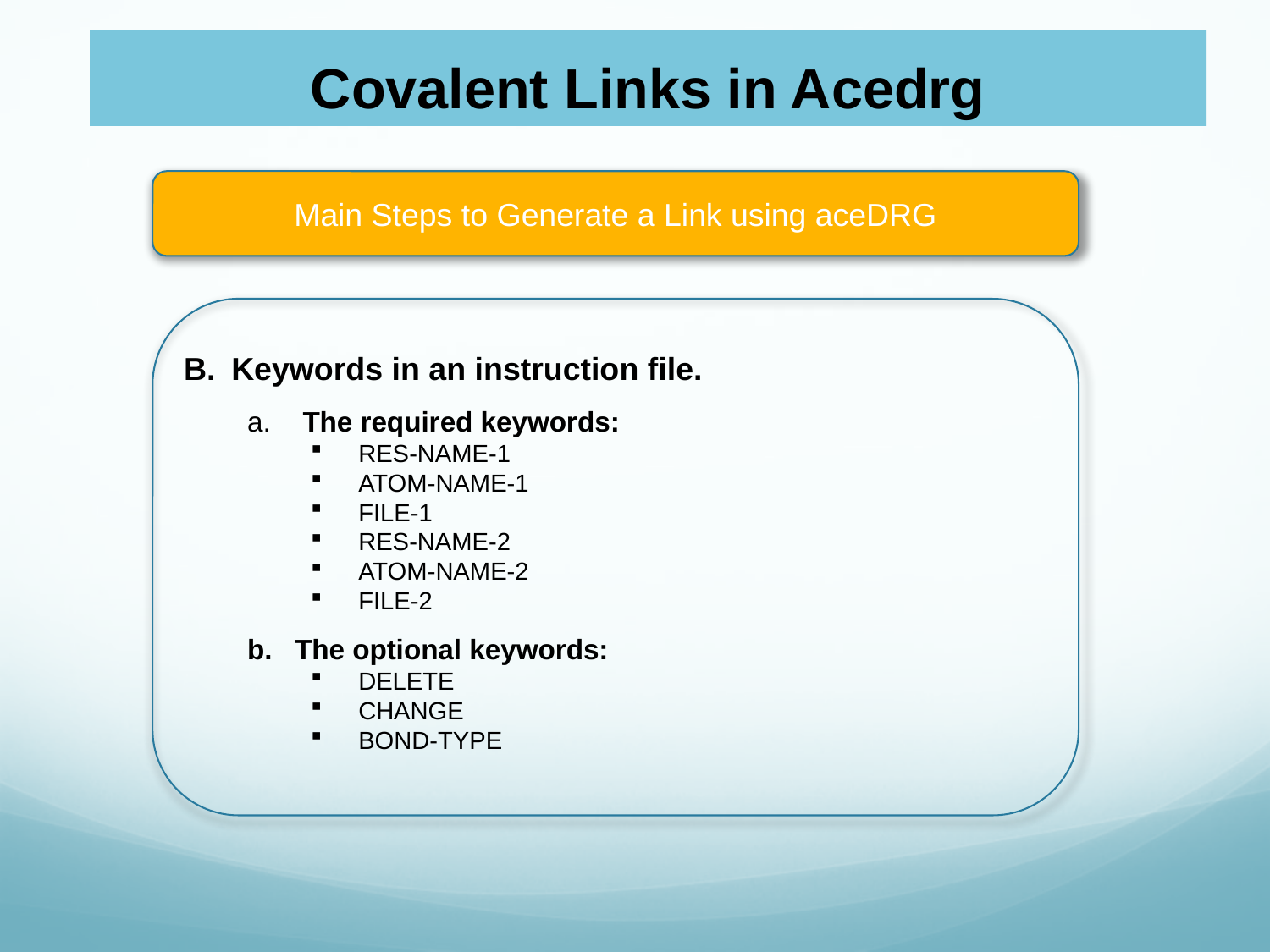

Covalent Links in Acedrg
Main Steps to Generate a Link using aceDRG

Keywords in an instruction file.
 The required keywords:
RES-NAME-1
ATOM-NAME-1
FILE-1
RES-NAME-2
ATOM-NAME-2
FILE-2
The optional keywords:
DELETE
CHANGE
BOND-TYPE

We use small molecule structures in COD as the source for the values of bond lengths and angles.